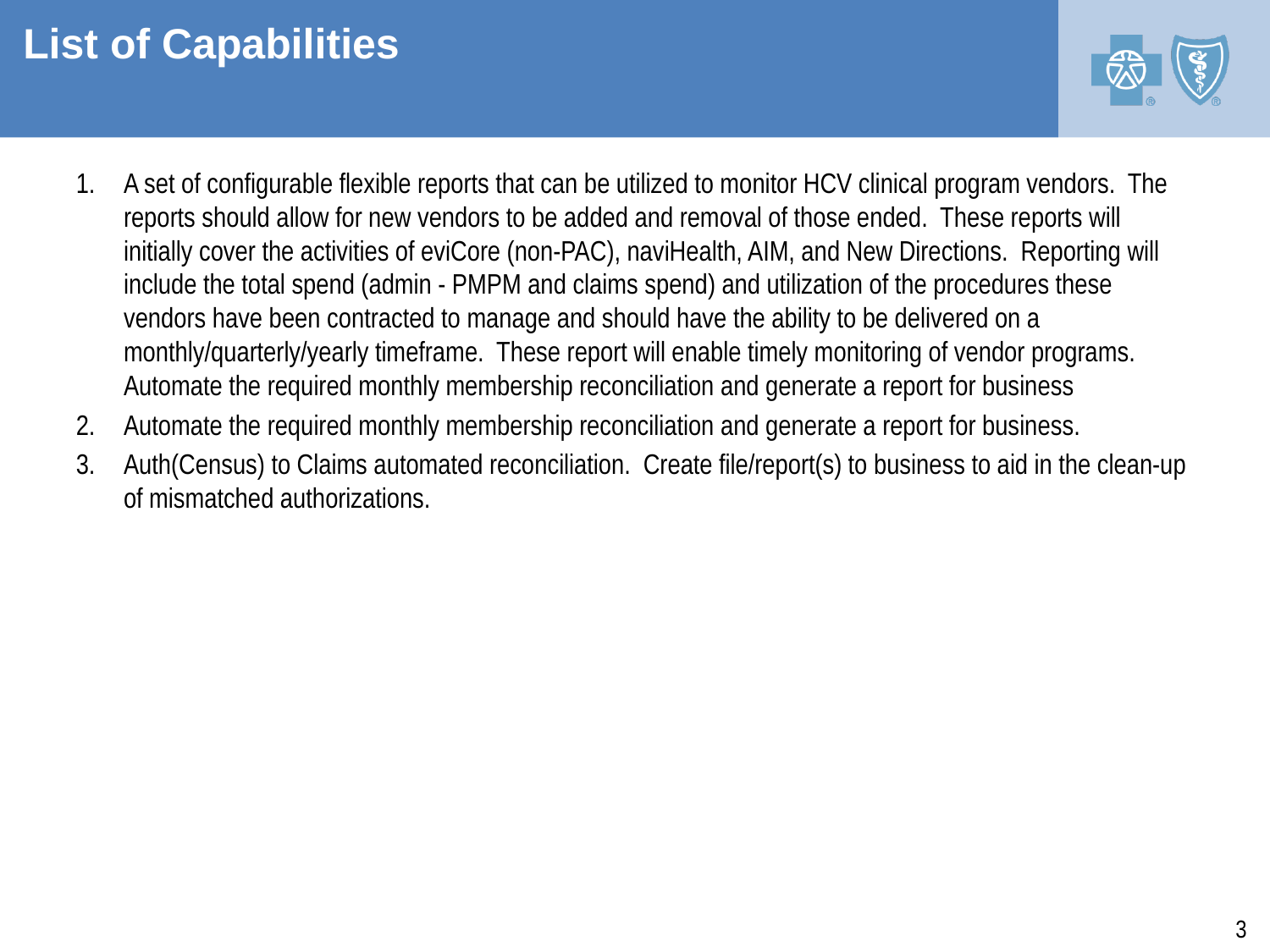

# List of Capabilities
A set of configurable flexible reports that can be utilized to monitor HCV clinical program vendors.  The reports should allow for new vendors to be added and removal of those ended.  These reports will initially cover the activities of eviCore (non-PAC), naviHealth, AIM, and New Directions.  Reporting will include the total spend (admin - PMPM and claims spend) and utilization of the procedures these vendors have been contracted to manage and should have the ability to be delivered on a monthly/quarterly/yearly timeframe.  These report will enable timely monitoring of vendor programs. Automate the required monthly membership reconciliation and generate a report for business
Automate the required monthly membership reconciliation and generate a report for business.
Auth(Census) to Claims automated reconciliation.  Create file/report(s) to business to aid in the clean-up of mismatched authorizations.